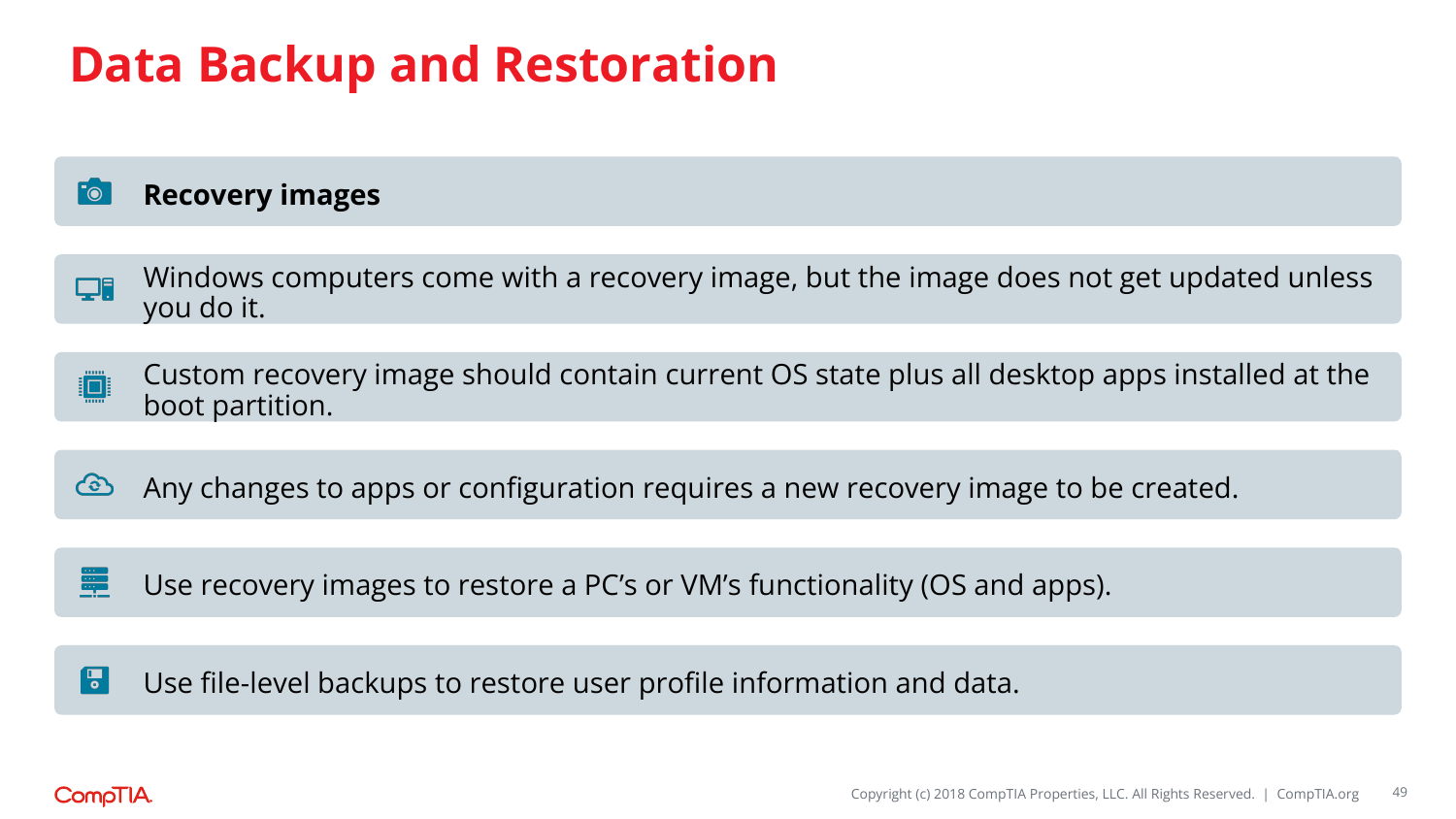

# Data Backup and Restoration
Recovery images
Windows computers come with a recovery image, but the image does not get updated unless you do it.
Custom recovery image should contain current OS state plus all desktop apps installed at the boot partition.
Any changes to apps or configuration requires a new recovery image to be created.
Use recovery images to restore a PC’s or VM’s functionality (OS and apps).
Use file-level backups to restore user profile information and data.
49